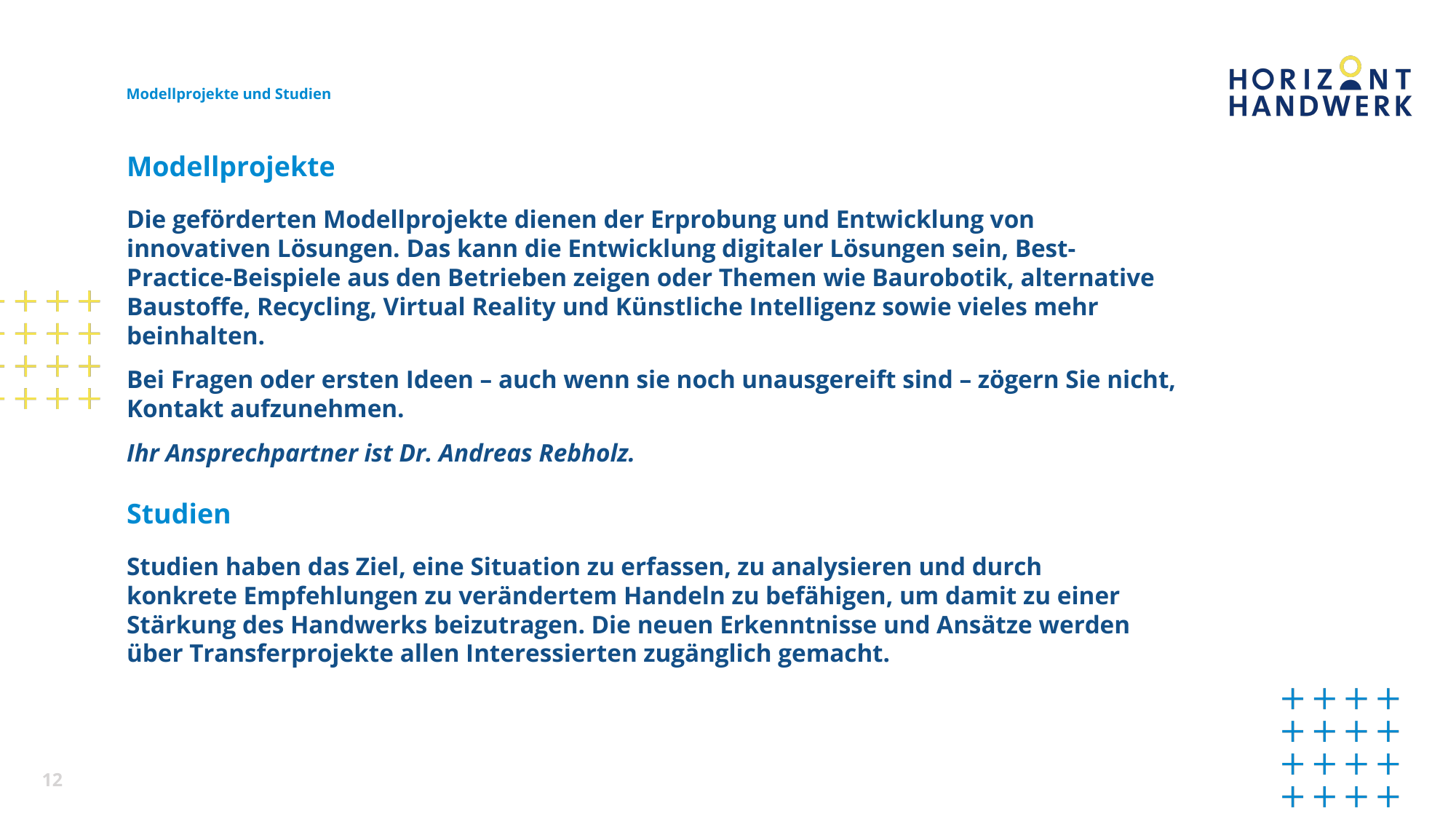

# Modellprojekte und Studien
Modellprojekte
Die geförderten Modellprojekte dienen der Erprobung und Entwicklung von innovativen Lösungen. Das kann die Entwicklung digitaler Lösungen sein, Best-Practice-Beispiele aus den Betrieben zeigen oder Themen wie Baurobotik, alternative Baustoffe, Recycling, Virtual Reality und Künstliche Intelligenz sowie vieles mehr beinhalten.
Bei Fragen oder ersten Ideen – auch wenn sie noch unausgereift sind – zögern Sie nicht, Kontakt aufzunehmen.
Ihr Ansprechpartner ist Dr. Andreas Rebholz.
Studien
Studien haben das Ziel, eine Situation zu erfassen, zu analysieren und durch konkrete Empfehlungen zu verändertem Handeln zu befähigen, um damit zu einer Stärkung des Handwerks beizutragen. Die neuen Erkenntnisse und Ansätze werden über Transferprojekte allen Interessierten zugänglich gemacht.
12